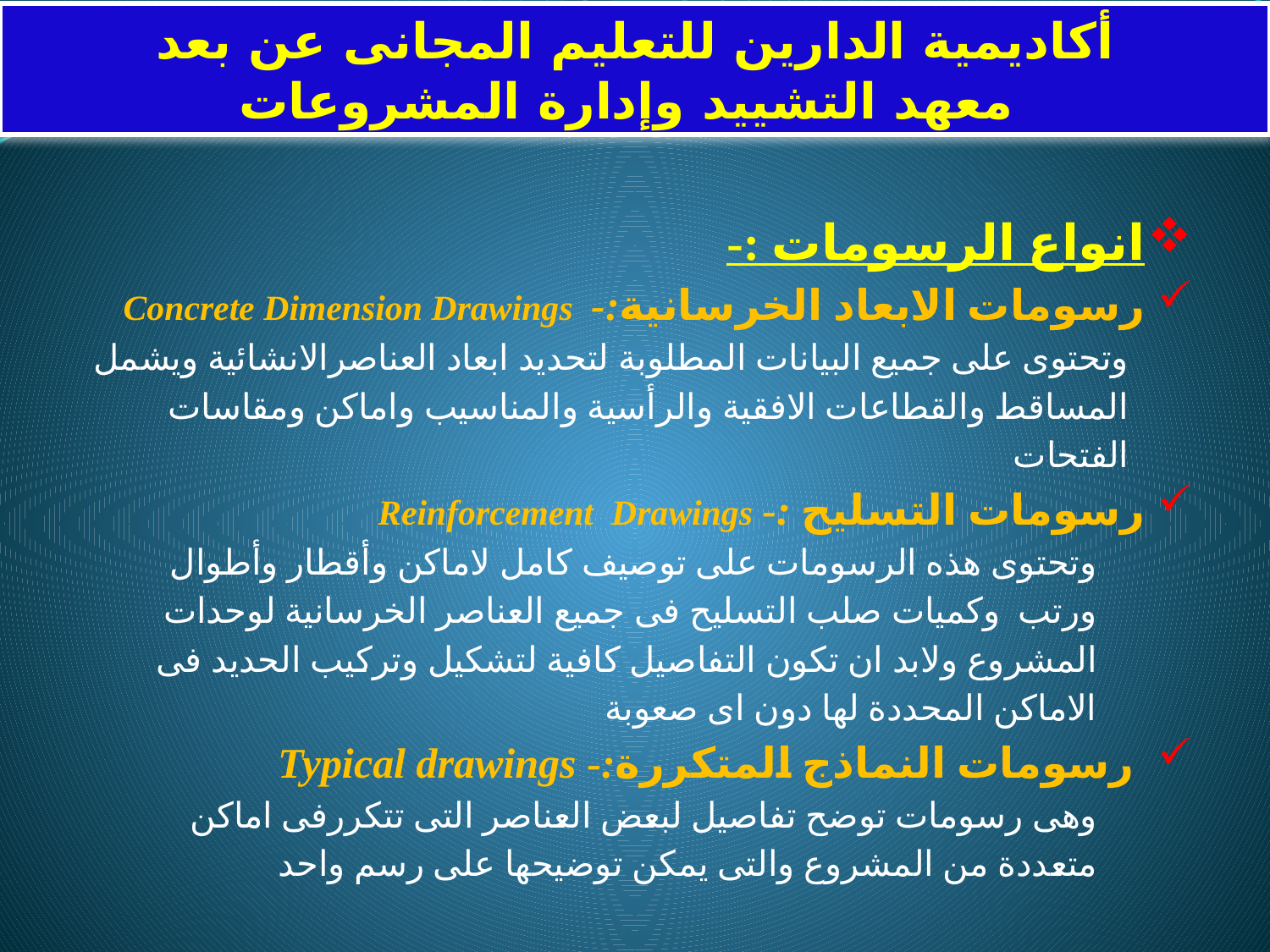

أكاديمية الدارين للتعليم المجانى عن بعد
معهد التشييد وإدارة المشروعات
انواع الرسومات :-
رسومات الابعاد الخرسانية:-  Concrete Dimension Drawings
وتحتوى على جميع البيانات المطلوبة لتحديد ابعاد العناصرالانشائية ويشمل المساقط والقطاعات الافقية والرأسية والمناسيب واماكن ومقاسات الفتحات
رسومات التسليح :- Reinforcement  Drawings
وتحتوى هذه الرسومات على توصيف كامل لاماكن وأقطار وأطوال ورتب  وكميات صلب التسليح فى جميع العناصر الخرسانية لوحدات المشروع ولابد ان تكون التفاصيل كافية لتشكيل وتركيب الحديد فى الاماكن المحددة لها دون اى صعوبة
 رسومات النماذج المتكررة:- Typical drawings
وهى رسومات توضح تفاصيل لبعض العناصر التى تتكررفى اماكن متعددة من المشروع والتى يمكن توضيحها على رسم واحد